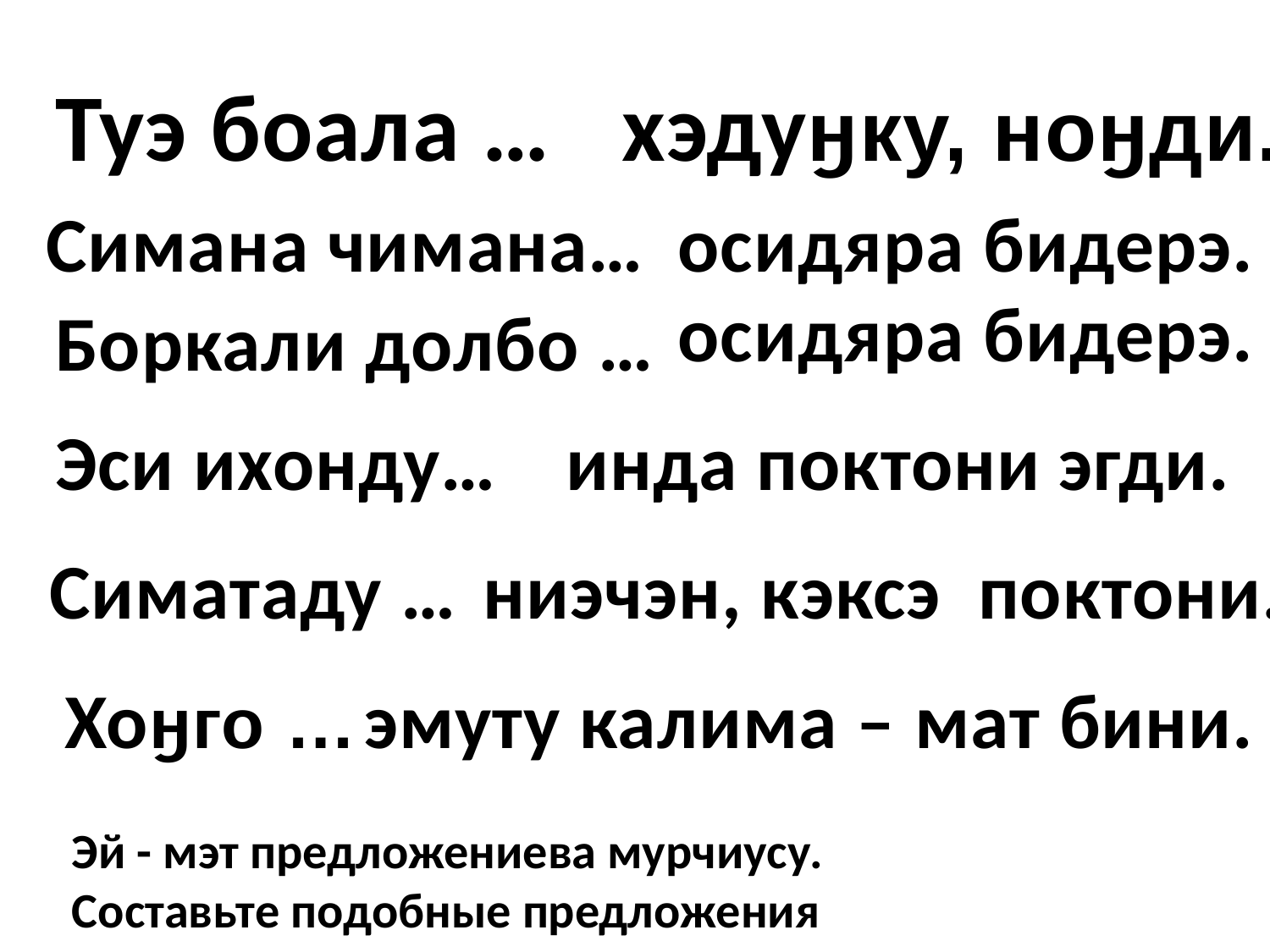

Туэ боала …

хэдуӈку, ноӈди.
Симана чимана…
осидяра бидерэ.
осидяра бидерэ.
Боркали долбо …
Эси ихонду…
инда поктони эгди.
Симатаду …
ниэчэн, кэксэ  поктони.
Хоӈго …
эмуту калима – мат бини.
Эй - мэт предложениева мурчиусу.
Составьте подобные предложения